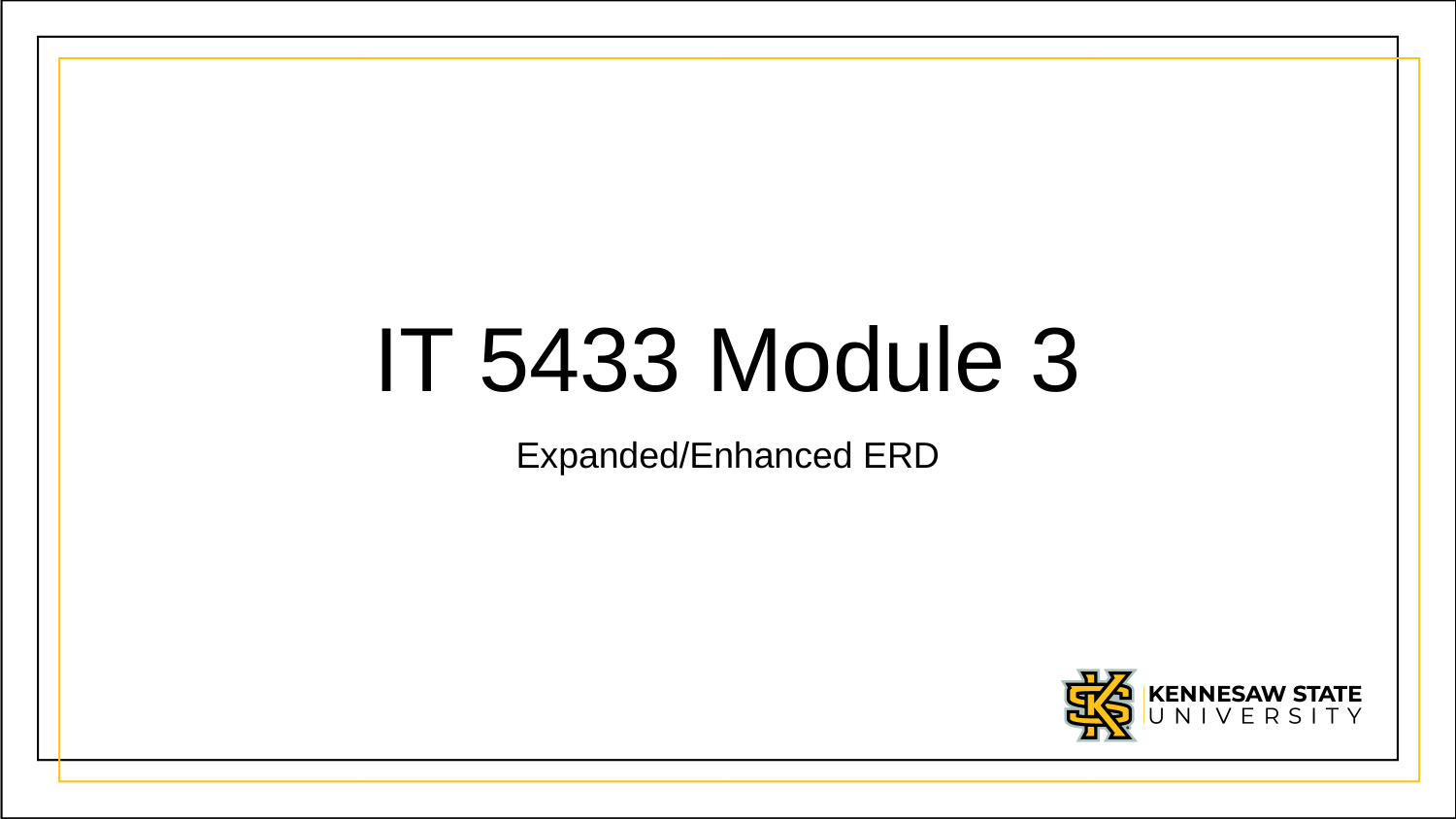

# IT 5433 Module 3
Expanded/Enhanced ERD